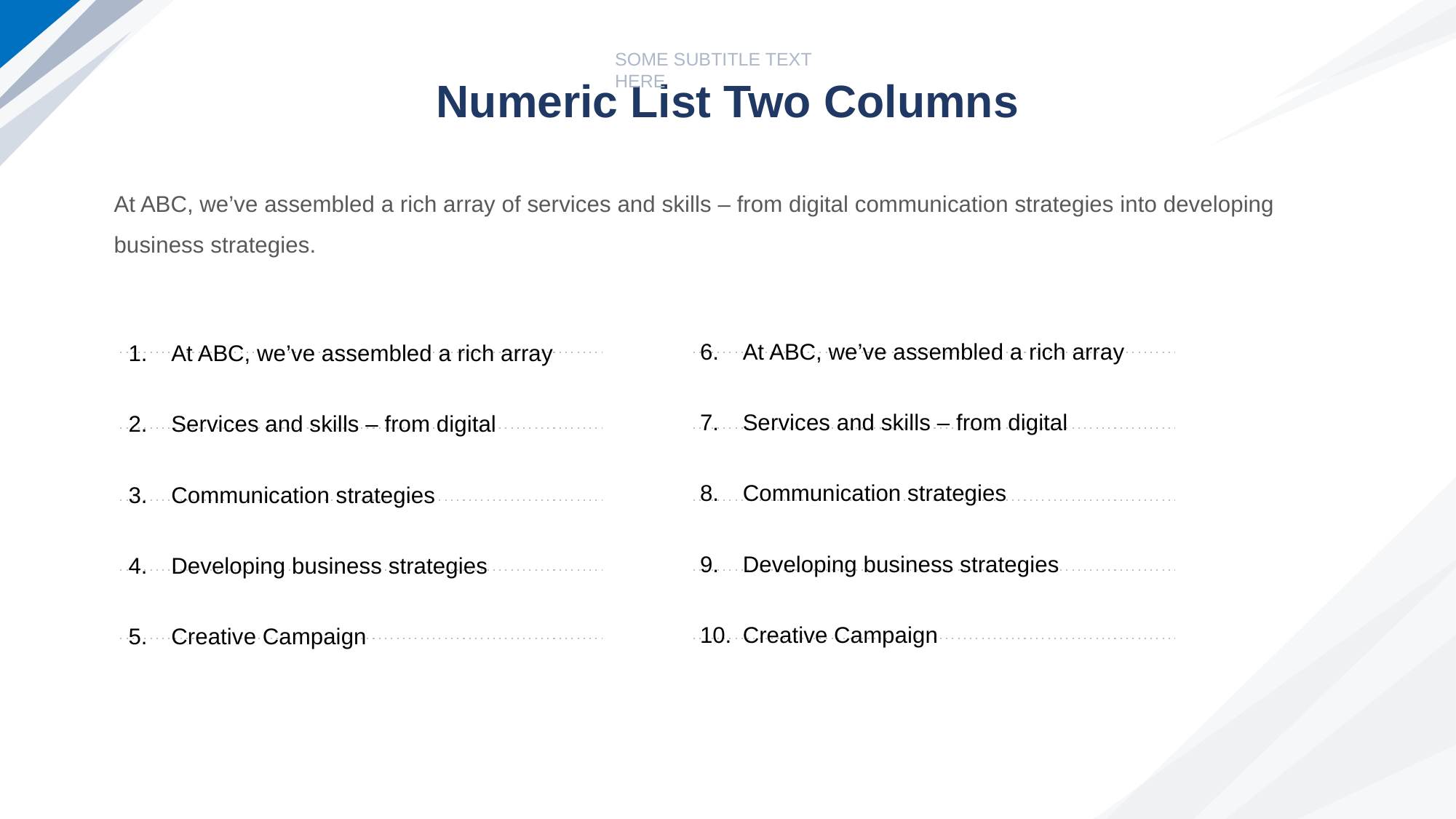

SOME SUBTITLE TEXT HERE
# Numeric List Two Columns
At ABC, we’ve assembled a rich array of services and skills – from digital communication strategies into developing business strategies.

At ABC, we’ve assembled a rich array
Services and skills – from digital
Communication strategies
Developing business strategies
Creative Campaign

At ABC, we’ve assembled a rich array
Services and skills – from digital
Communication strategies
Developing business strategies
Creative Campaign